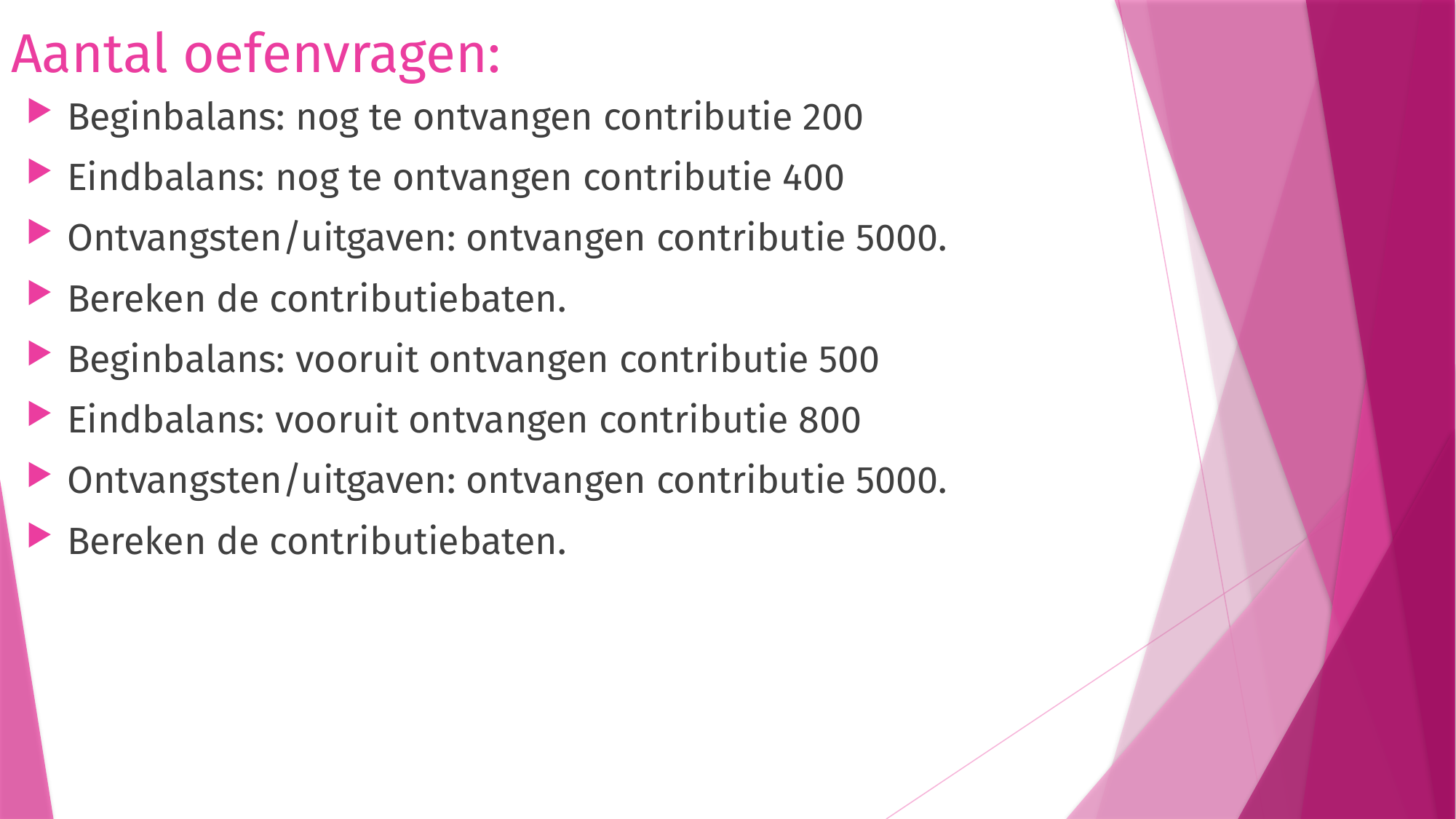

# Aantal oefenvragen:
Beginbalans: nog te ontvangen contributie 200
Eindbalans: nog te ontvangen contributie 400
Ontvangsten/uitgaven: ontvangen contributie 5000.
Bereken de contributiebaten.
Beginbalans: vooruit ontvangen contributie 500
Eindbalans: vooruit ontvangen contributie 800
Ontvangsten/uitgaven: ontvangen contributie 5000.
Bereken de contributiebaten.